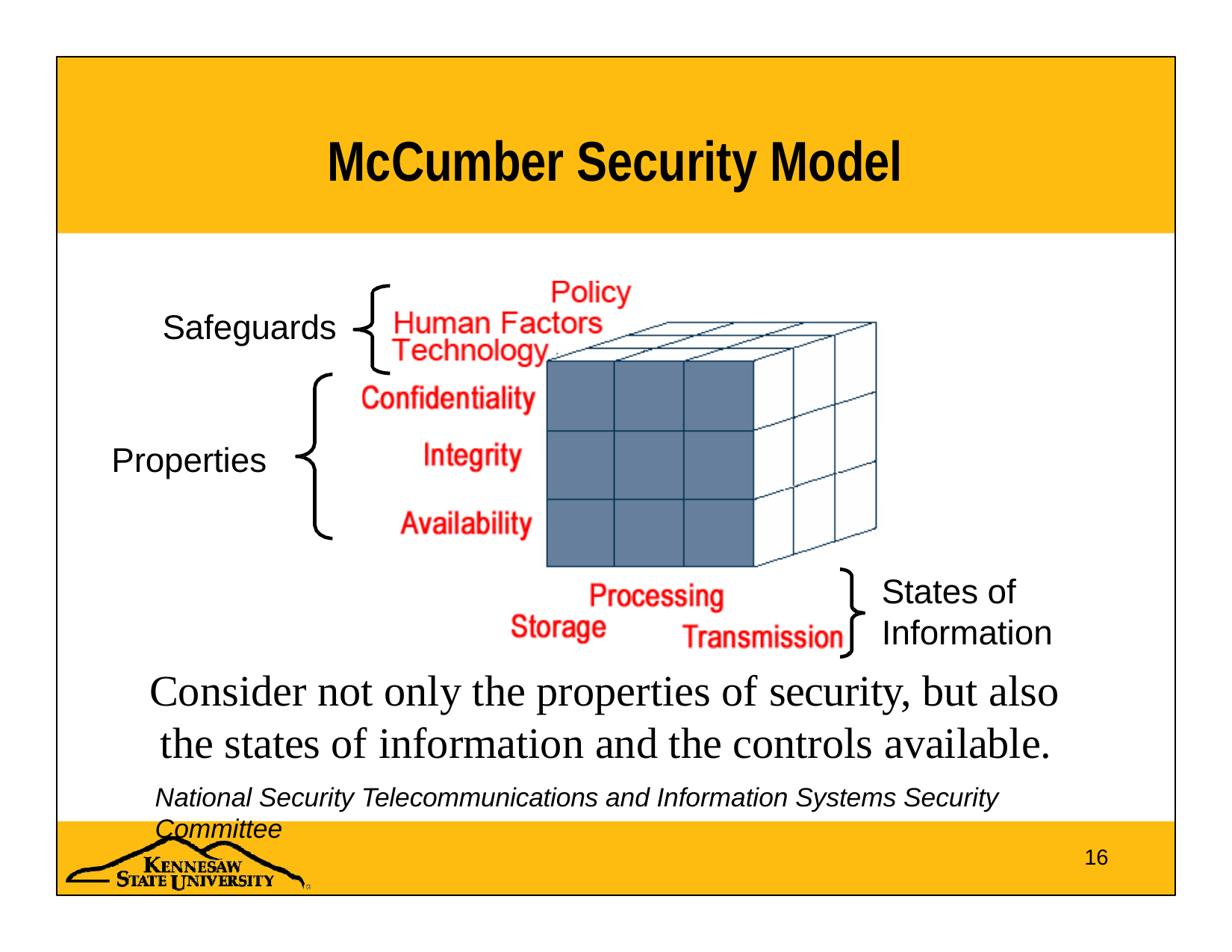

# McCumber Security Model

Safeguards

Properties

States of  Information
Consider not only the properties of security, but also  the states of information and the controls available.
National Security Telecommunications and Information Systems Security Committee

16